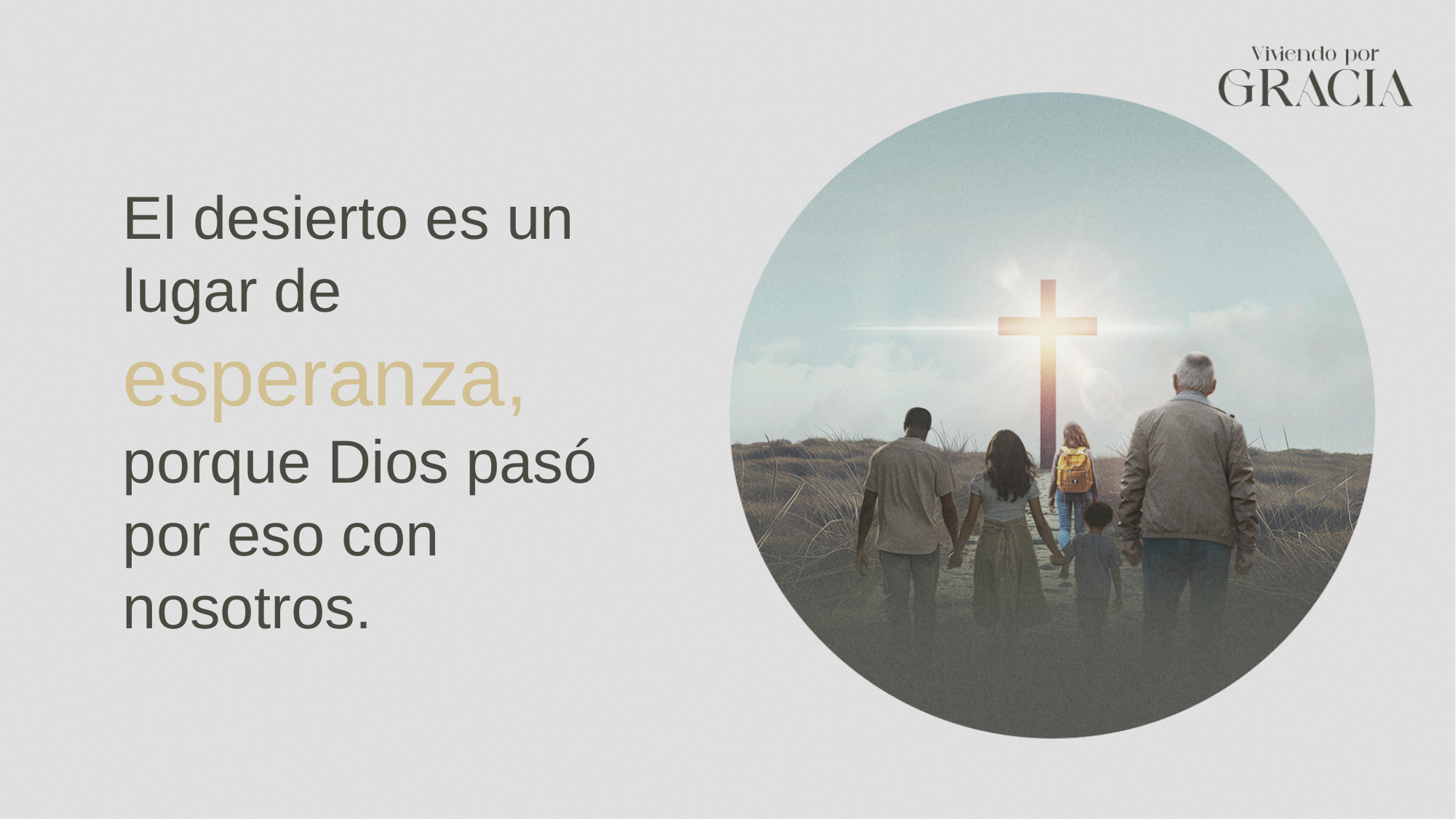

El desierto es un lugar de esperanza, porque Dios pasó por eso con nosotros.